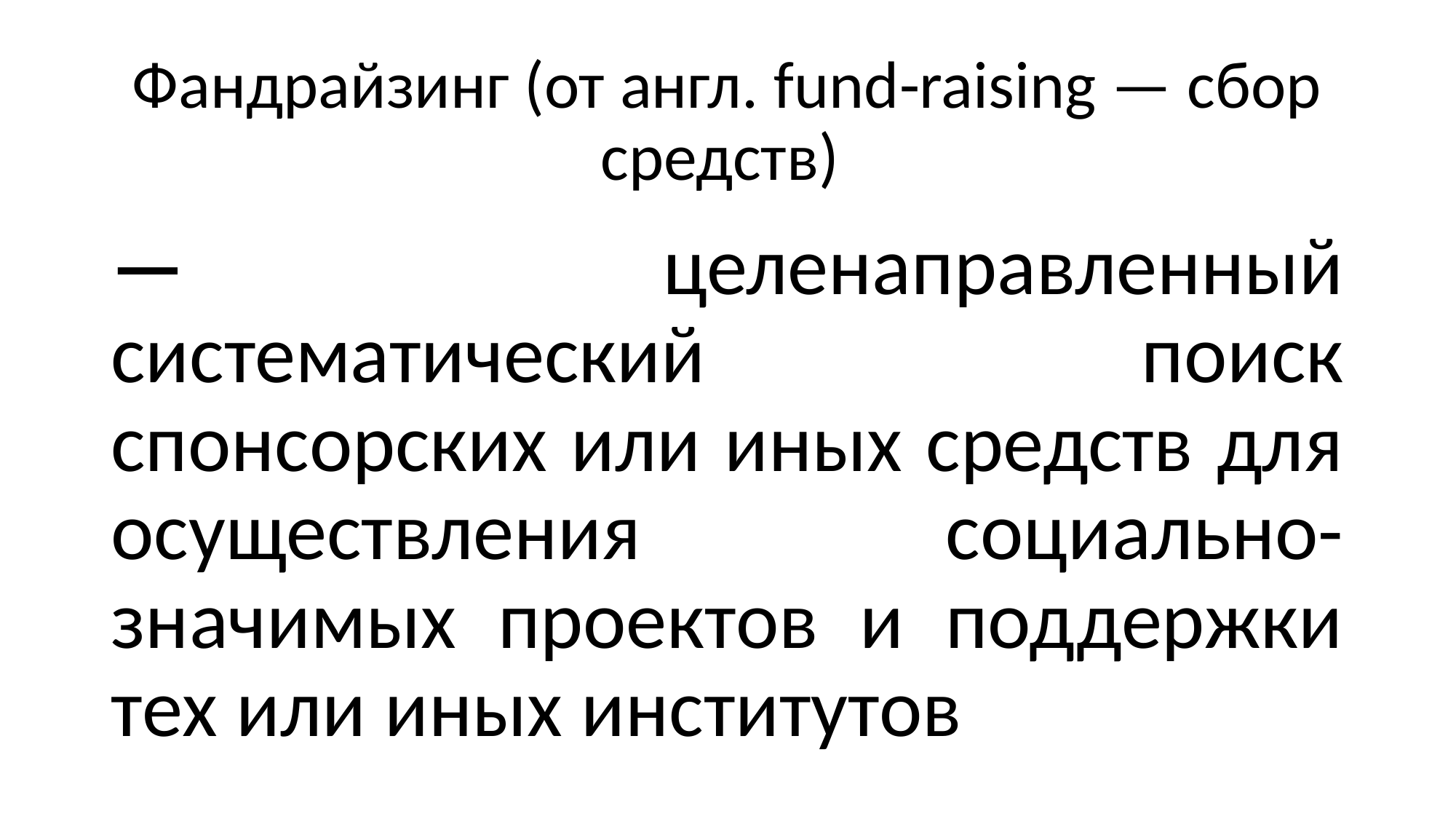

# Фандрайзинг (от англ. fund-raising — сбор средств)
— целенаправленный систематический поиск спонсорских или иных средств для осуществления социально-значимых проектов и поддержки тех или иных институтов